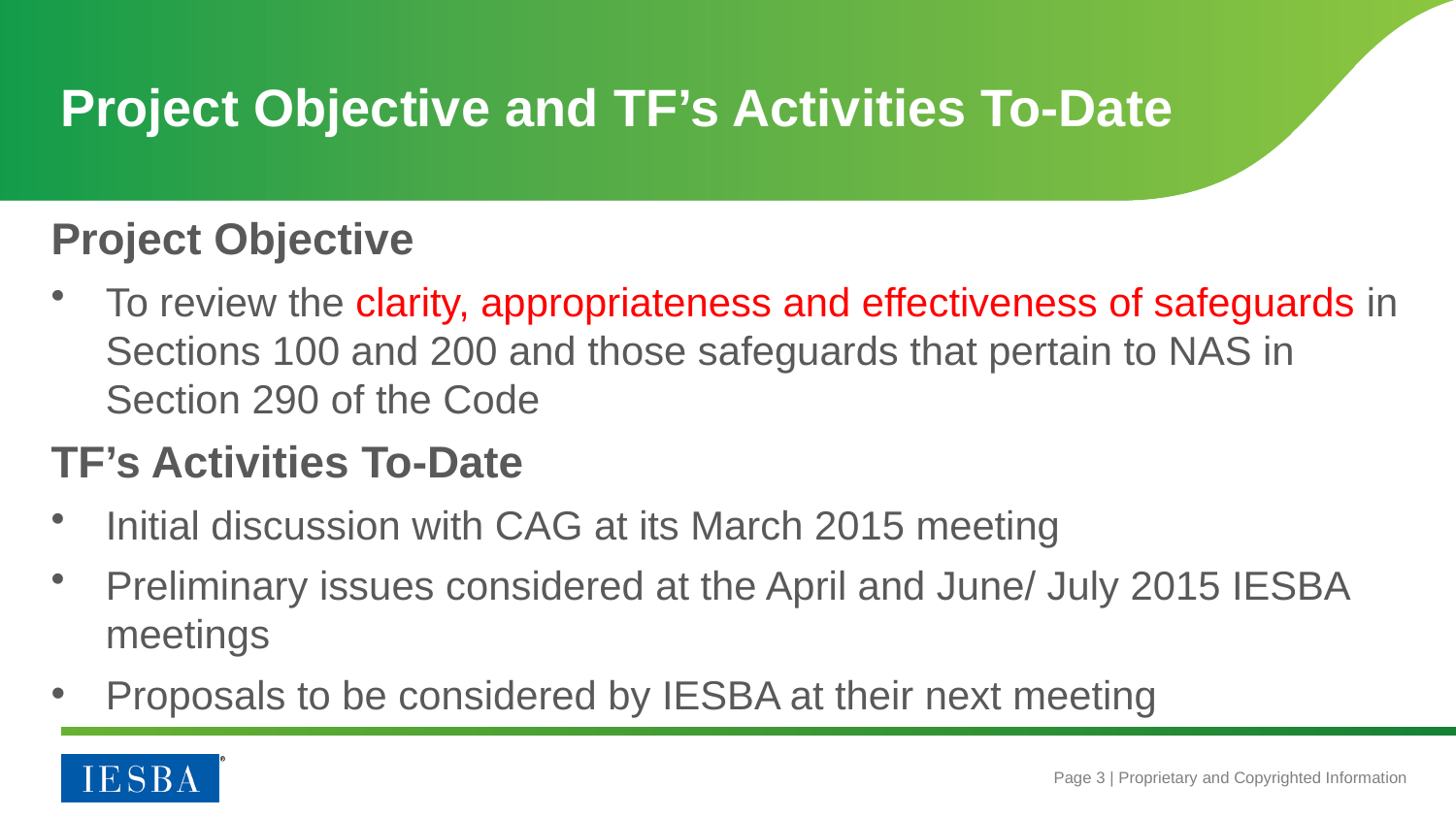

# Project Objective and TF’s Activities To-Date
Project Objective
To review the clarity, appropriateness and effectiveness of safeguards in Sections 100 and 200 and those safeguards that pertain to NAS in Section 290 of the Code
TF’s Activities To-Date
Initial discussion with CAG at its March 2015 meeting
Preliminary issues considered at the April and June/ July 2015 IESBA meetings
Proposals to be considered by IESBA at their next meeting